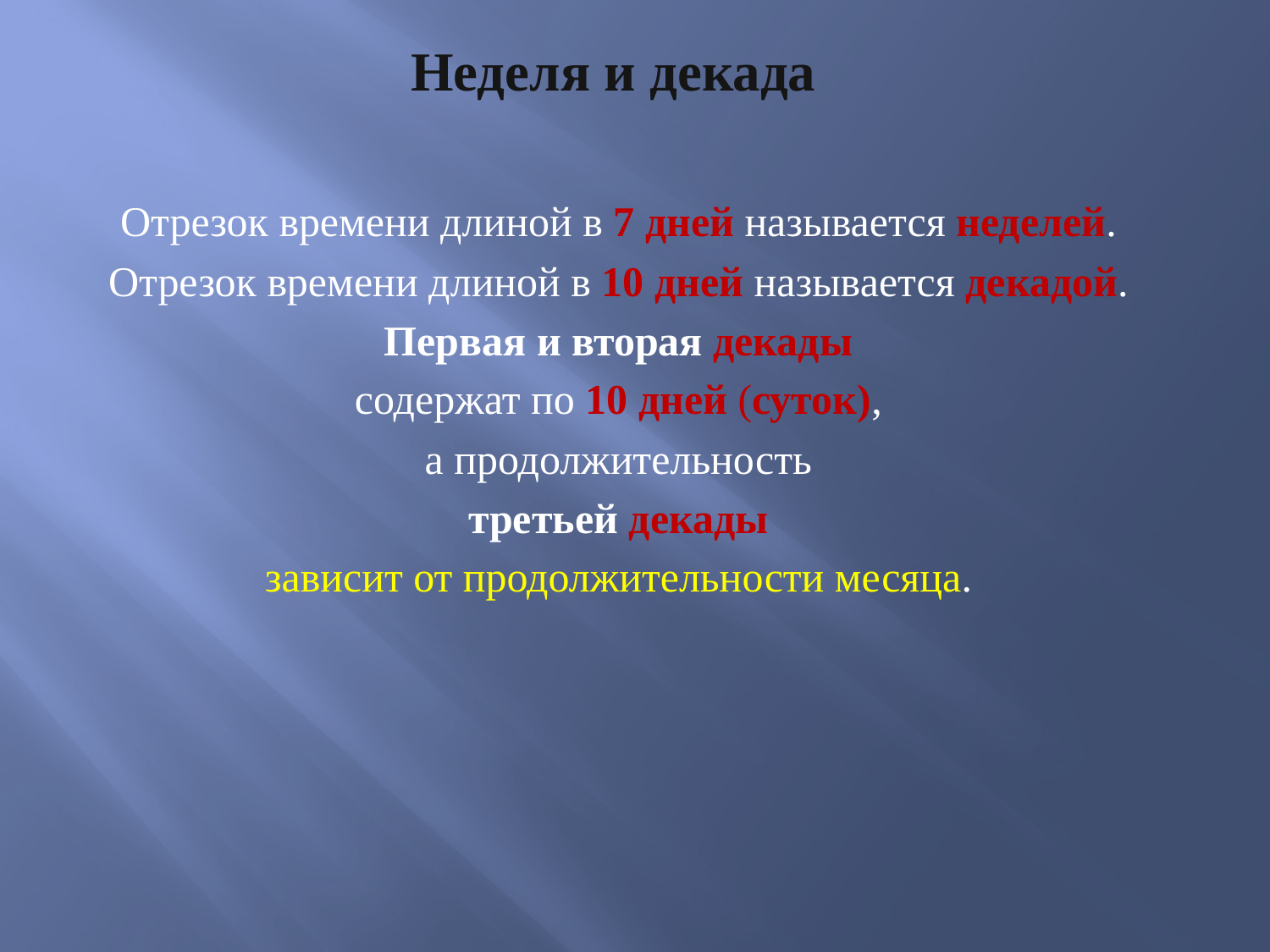

# Неделя и декада
Отрезок времени длиной в 7 дней называется неделей.
Отрезок времени длиной в 10 дней называется декадой.
Первая и вторая декады
содержат по 10 дней (суток),
а продолжительность
третьей декады
зависит от продолжительности месяца.